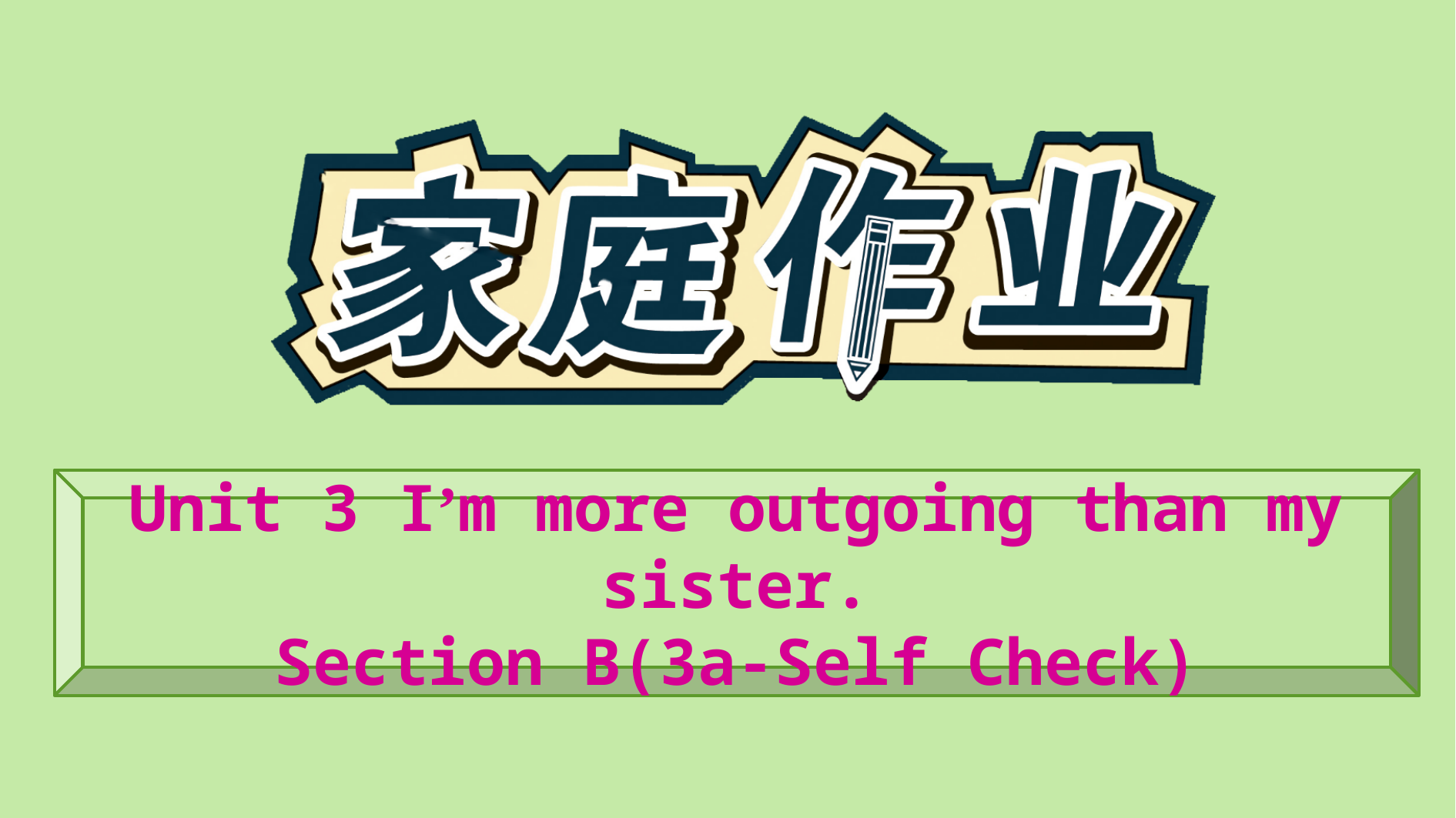

Unit 3 I’m more outgoing than my sister.
Section B(3a-Self Check)